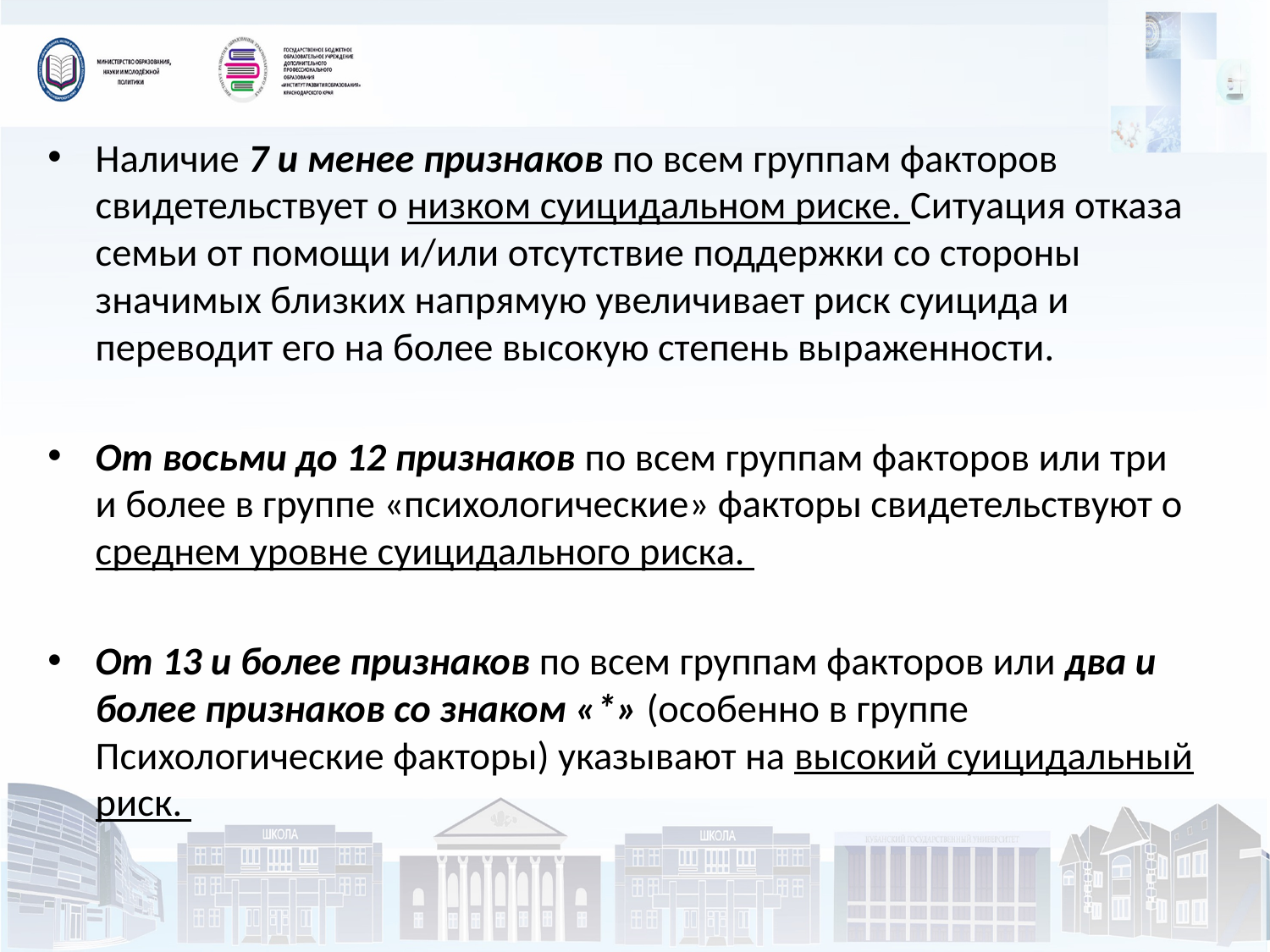

Наличие 7 и менее признаков по всем группам факторов свидетельствует о низком суицидальном риске. Ситуация отказа семьи от помощи и/или отсутствие поддержки со стороны значимых близких напрямую увеличивает риск суицида и переводит его на более высокую степень выраженности.

От восьми до 12 признаков по всем группам факторов или три и более в группе «психологические» факторы свидетельствуют о среднем уровне суицидального риска.

От 13 и более признаков по всем группам факторов или два и более признаков со знаком «*» (особенно в группе Психологические факторы) указывают на высокий суицидальный риск.